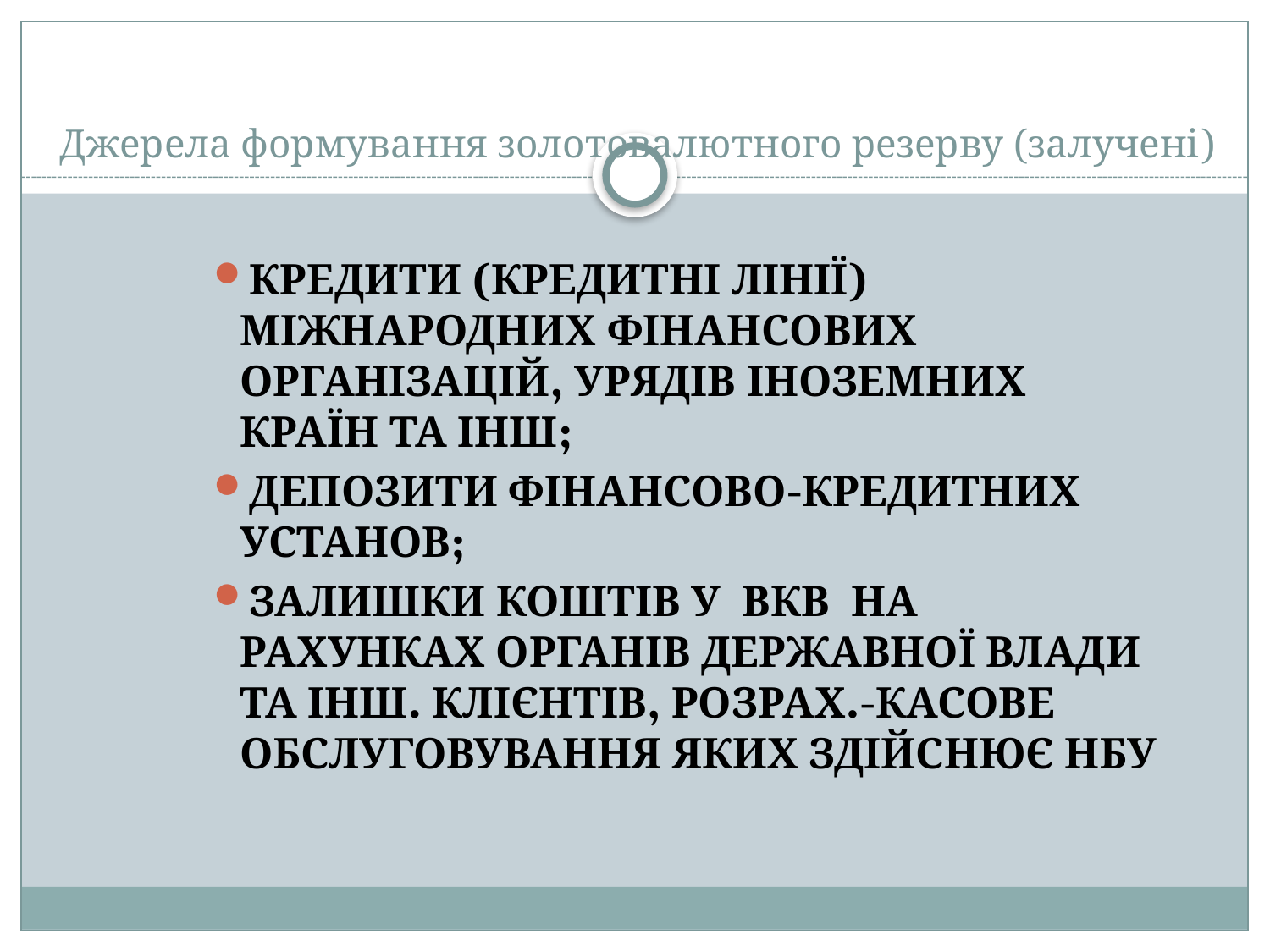

# Джерела формування золотовалютного резерву (залучені)
КРЕДИТИ (КРЕДИТНІ ЛІНІЇ) МІЖНАРОДНИХ ФІНАНСОВИХ ОРГАНІЗАЦІЙ, УРЯДІВ ІНОЗЕМНИХ КРАЇН ТА ІНШ;
ДЕПОЗИТИ ФІНАНСОВО-КРЕДИТНИХ УСТАНОВ;
ЗАЛИШКИ КОШТІВ У  ВКВ  НА РАХУНКАХ ОРГАНІВ ДЕРЖАВНОЇ ВЛАДИ ТА ІНШ. КЛІЄНТІВ, РОЗРАХ.-КАСОВЕ ОБСЛУГОВУВАННЯ ЯКИХ ЗДІЙСНЮЄ НБУ